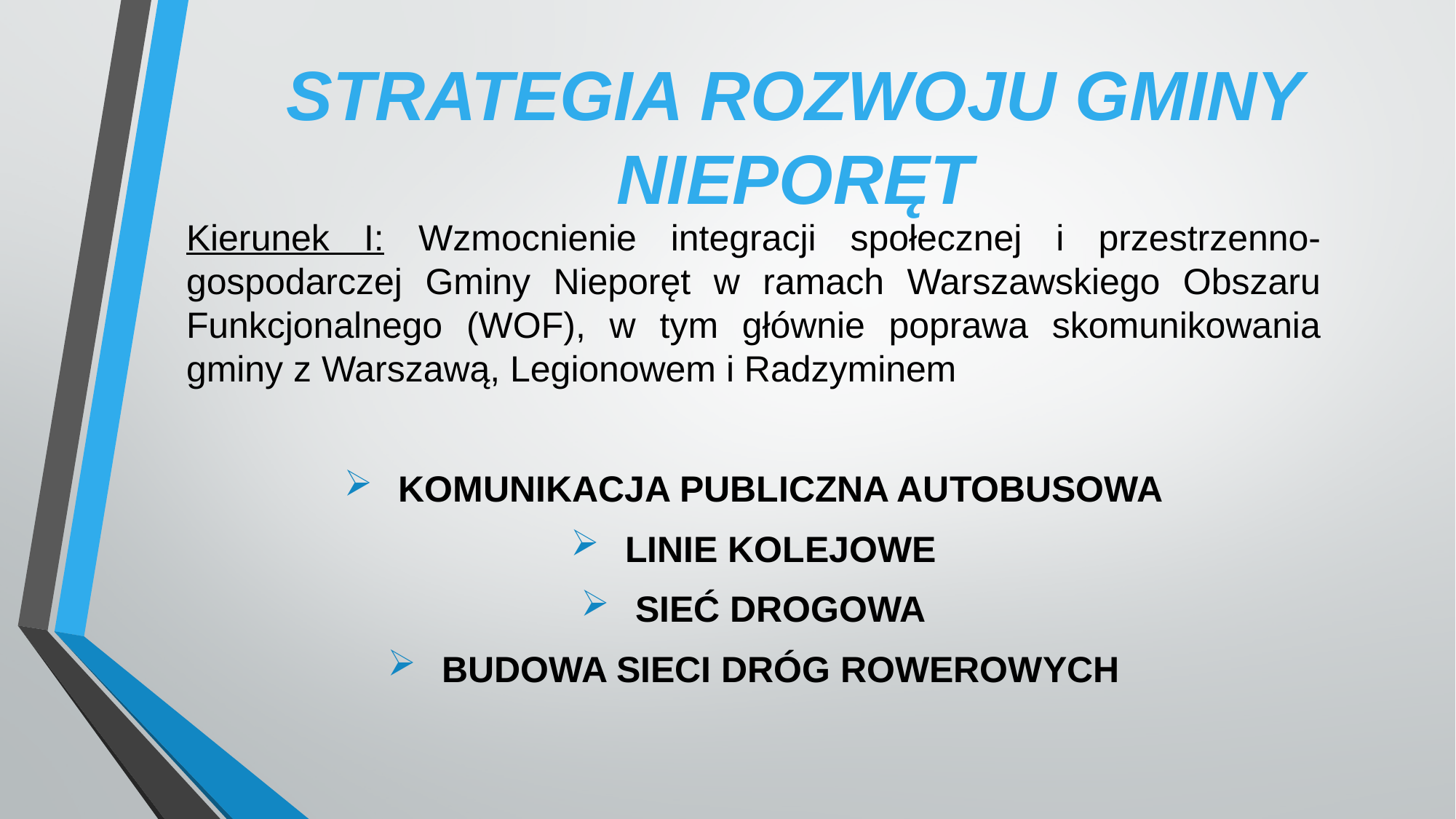

# Strategia rozwoju gminy Nieporęt
Kierunek I: Wzmocnienie integracji społecznej i przestrzenno-gospodarczej Gminy Nieporęt w ramach Warszawskiego Obszaru Funkcjonalnego (WOF), w tym głównie poprawa skomunikowania gminy z Warszawą, Legionowem i Radzyminem

  Komunikacja publiczna autobusowa
  Linie kolejowe
  Sieć drogowa
  Budowa sieci dróg rowerowych